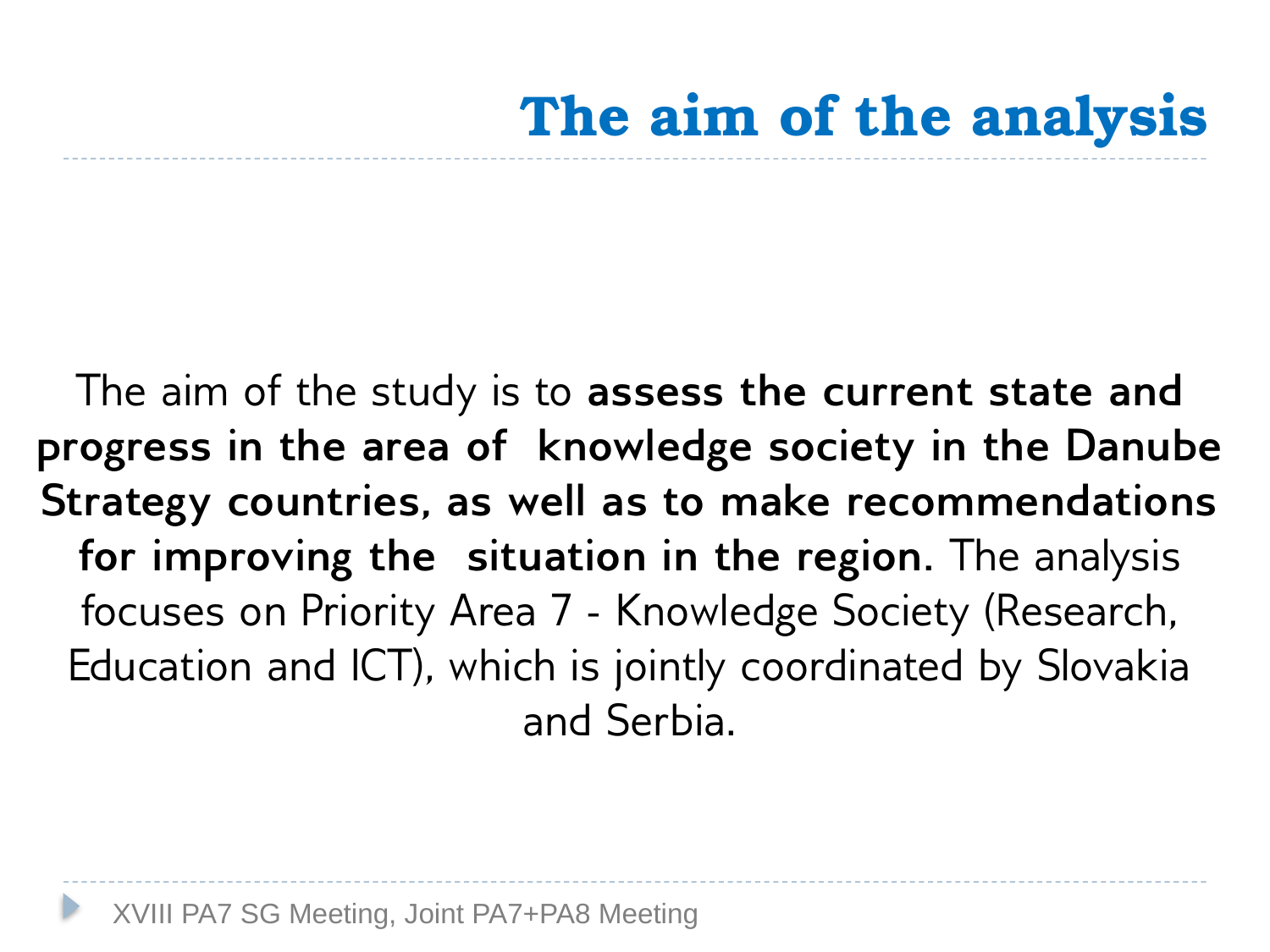

The aim of the analysis

The aim of the study is to assess the current state and progress in the area of  knowledge society in the Danube Strategy countries, as well as to make recommendations for improving the  situation in the region. The analysis focuses on Priority Area 7 - Knowledge Society (Research, Education and ICT), which is jointly coordinated by Slovakia and Serbia.

XVIII PA7 SG Meeting, Joint PA7+PA8 Meeting